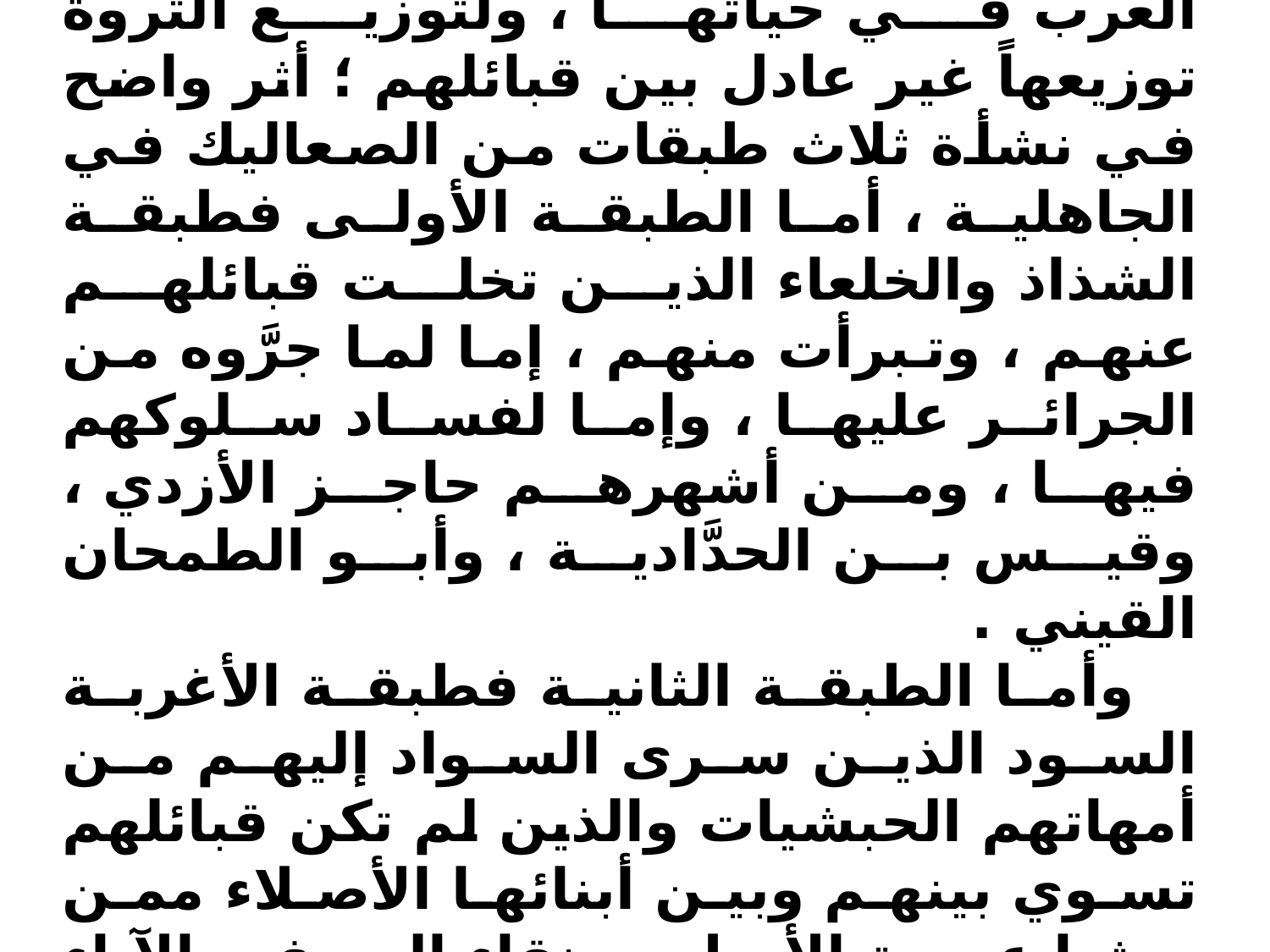

التفسير الاجتماعي لظاهرة الصعلكة :
" كان للتقاليد القبلية التي احتكم إليها العرب في حياتها ، ولتوزيع الثروة توزيعهاً غير عادل بين قبائلهم ؛ أثر واضح في نشأة ثلاث طبقات من الصعاليك في الجاهلية ، أما الطبقة الأولى فطبقة الشذاذ والخلعاء الذين تخلت قبائلهم عنهم ، وتبرأت منهم ، إما لما جرَّوه من الجرائر عليها ، وإما لفساد سلوكهم فيها ، ومن أشهرهم حاجز الأزدي ، وقيس بن الحدَّادية ، وأبو الطمحان القيني .
وأما الطبقة الثانية فطبقة الأغربة السود الذين سرى السواد إليهم من أمهاتهم الحبشيات والذين لم تكن قبائلهم تسوي بينهم وبين أبنائها الأصلاء ممن ورثوا عروبة الأصل ، ونقاء الدم في الآباء والأمهات ، ومن أشهرهم : السُّليك ابن السُّلكة ، وتأبط شراً ، والشنفرى.